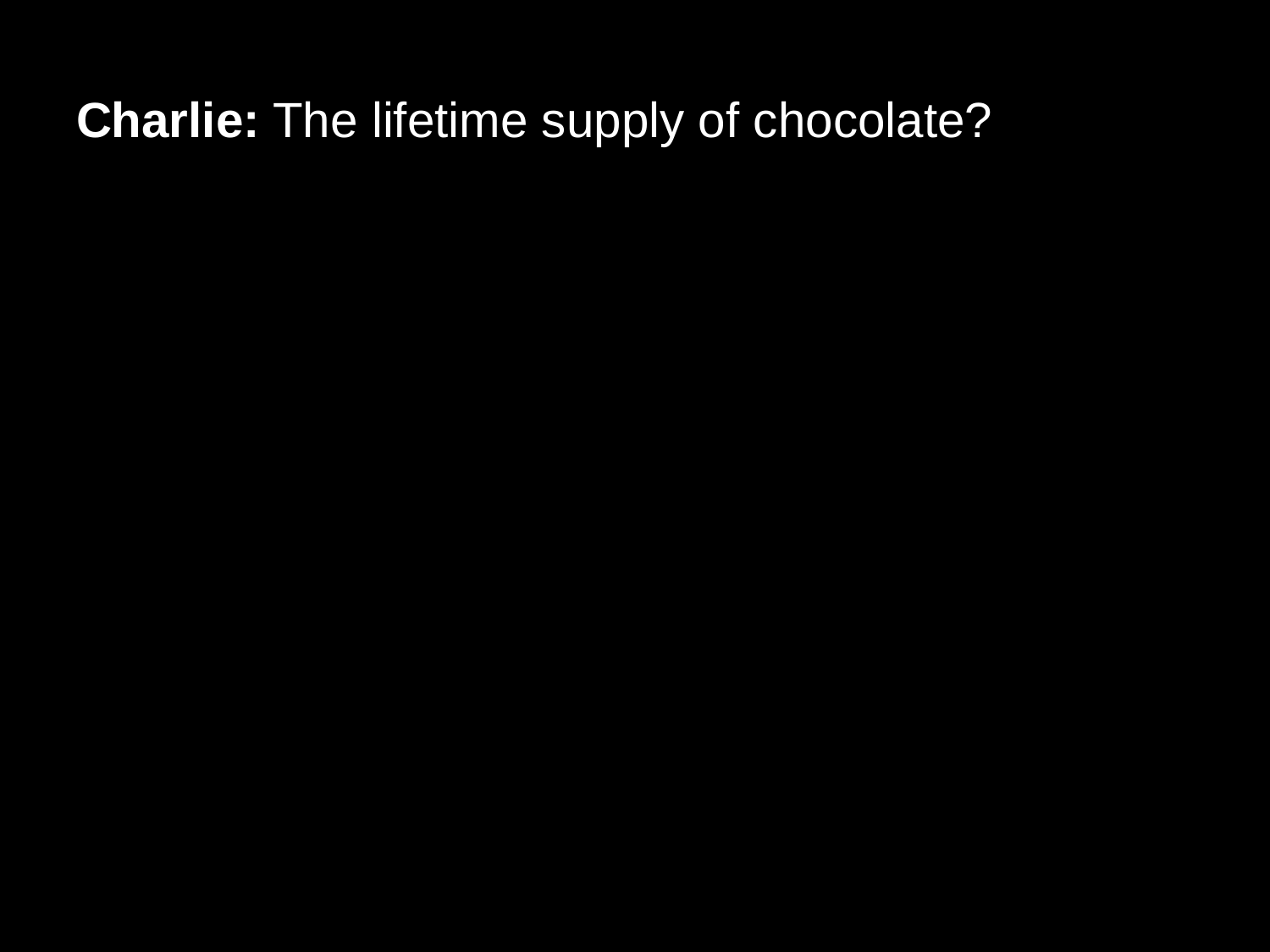

# Charlie: The lifetime supply of chocolate?